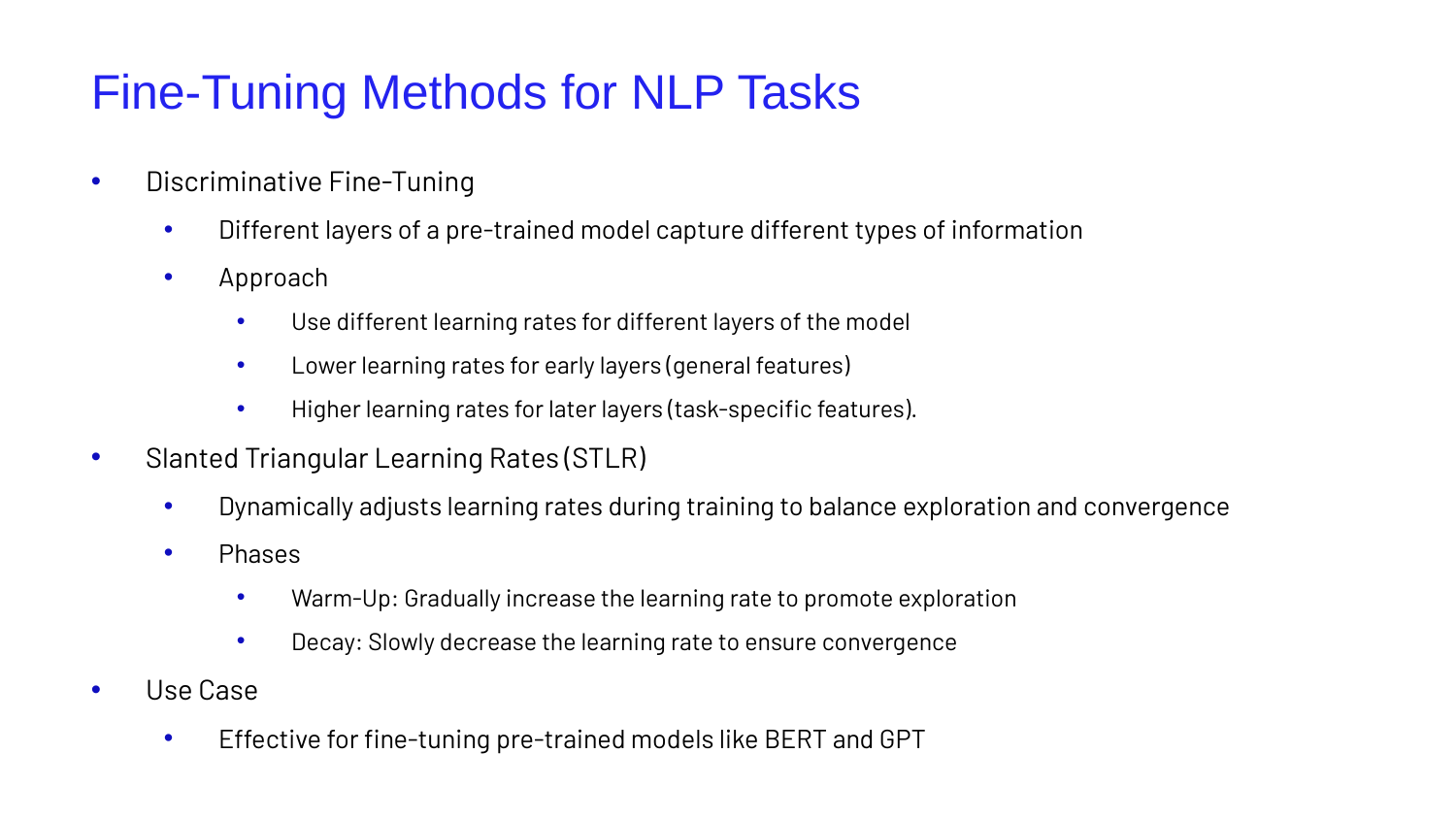

Fine-Tuning Methods for NLP Tasks
Discriminative Fine-Tuning
Different layers of a pre-trained model capture different types of information
Approach
Use different learning rates for different layers of the model
Lower learning rates for early layers (general features)
Higher learning rates for later layers (task-specific features).
Slanted Triangular Learning Rates (STLR)
Dynamically adjusts learning rates during training to balance exploration and convergence
Phases
Warm-Up: Gradually increase the learning rate to promote exploration
Decay: Slowly decrease the learning rate to ensure convergence
Use Case
Effective for fine-tuning pre-trained models like BERT and GPT